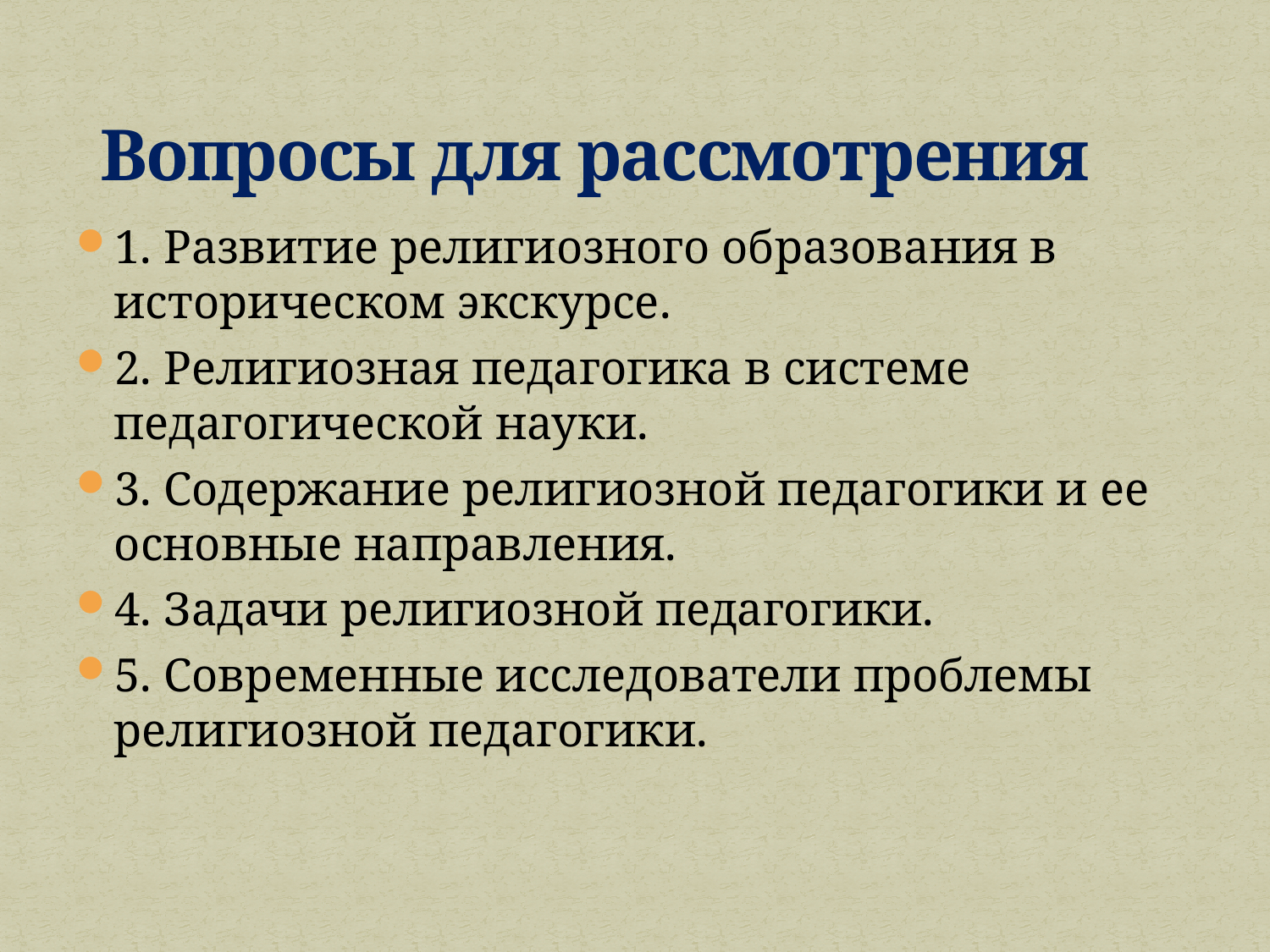

# Вопросы для рассмотрения
1. Развитие религиозного образования в историческом экскурсе.
2. Религиозная педагогика в системе педагогической науки.
3. Содержание религиозной педагогики и ее основные направления.
4. Задачи религиозной педагогики.
5. Современные исследователи проблемы религиозной педагогики.